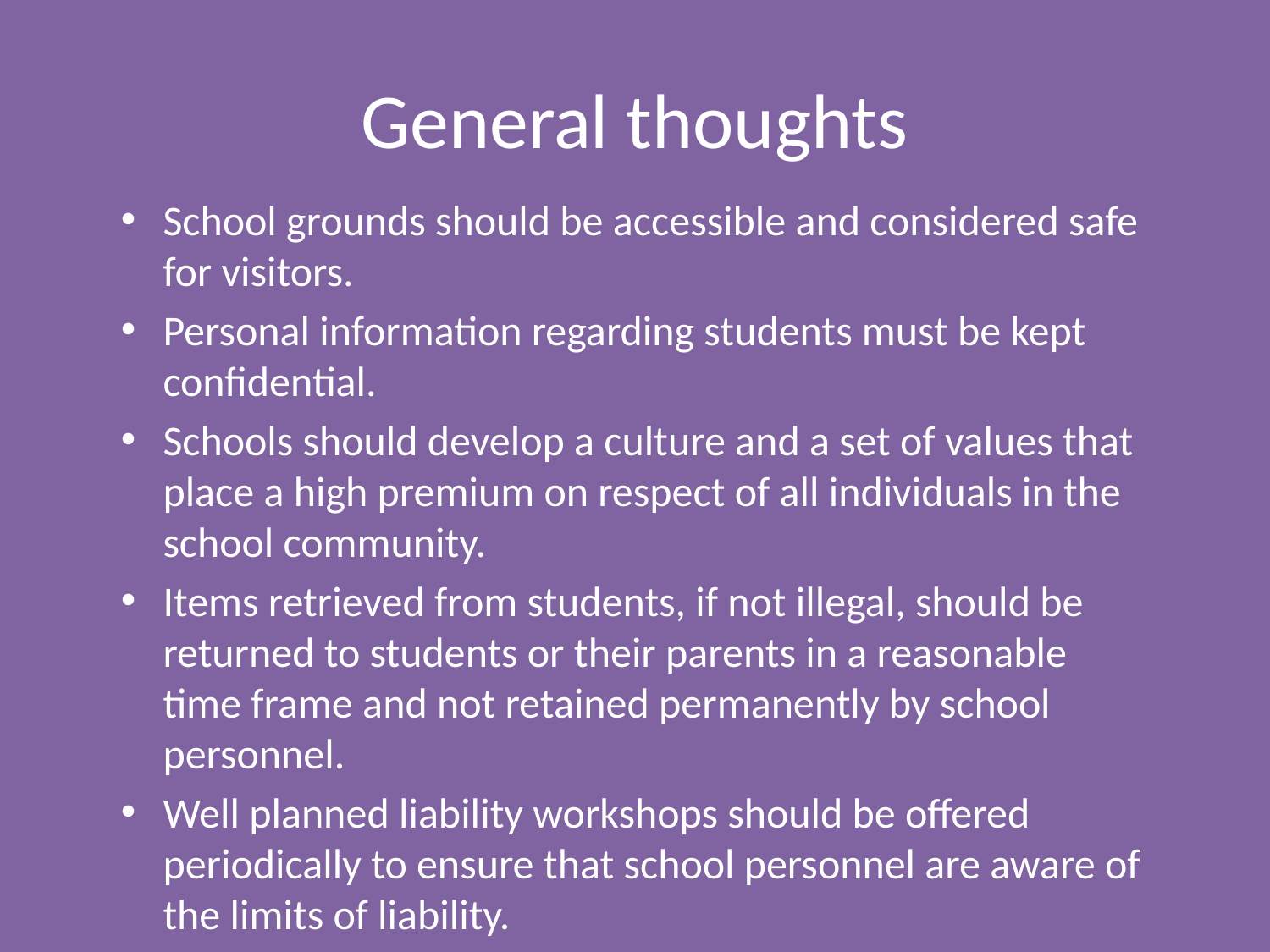

# General thoughts
School grounds should be accessible and considered safe for visitors.
Personal information regarding students must be kept confidential.
Schools should develop a culture and a set of values that place a high premium on respect of all individuals in the school community.
Items retrieved from students, if not illegal, should be returned to students or their parents in a reasonable time frame and not retained permanently by school personnel.
Well planned liability workshops should be offered periodically to ensure that school personnel are aware of the limits of liability.